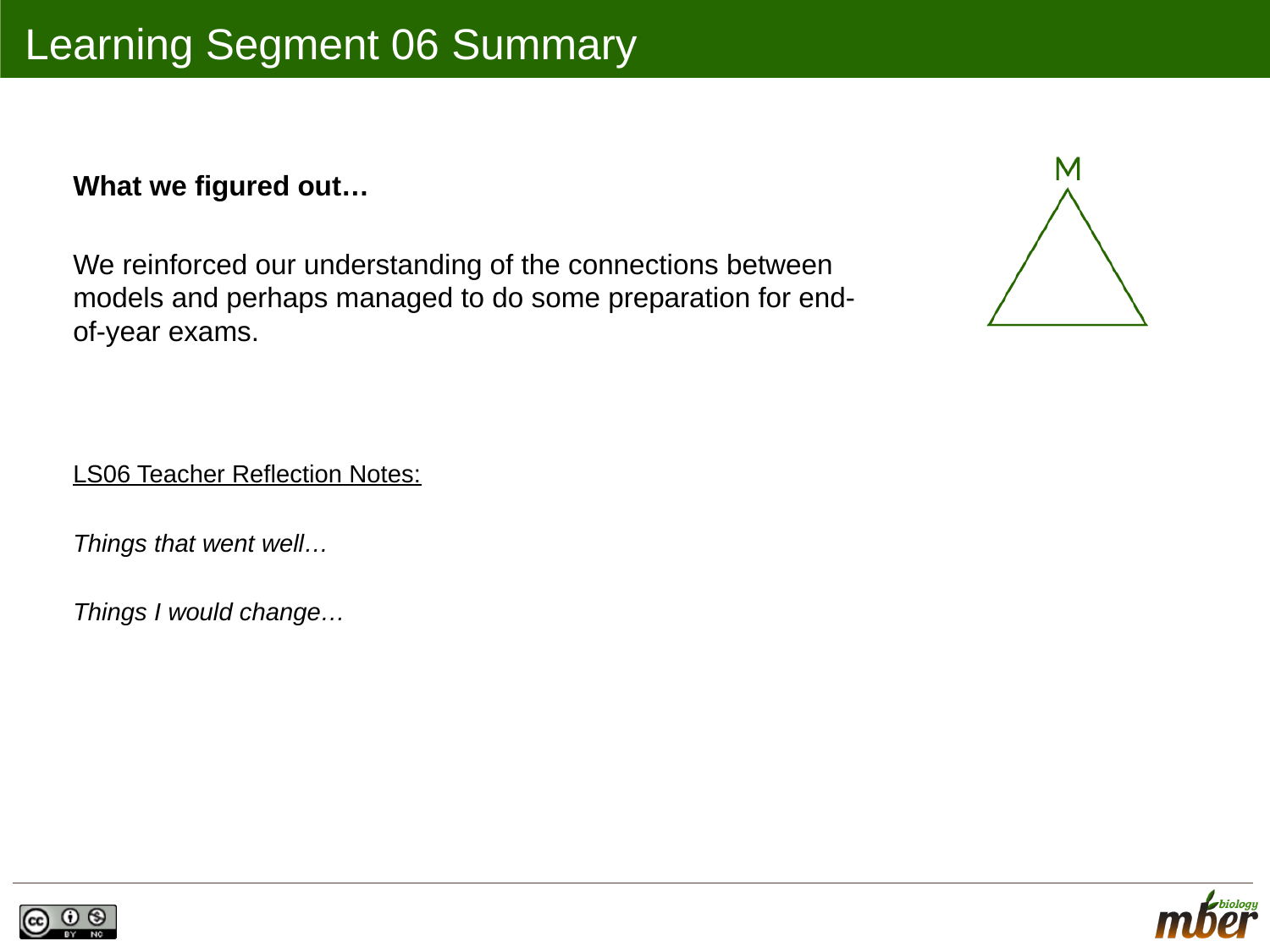

# Learning Segment 06 Summary
What we figured out…

We reinforced our understanding of the connections between models and perhaps managed to do some preparation for end-of-year exams.
LS06 Teacher Reflection Notes:

Things that went well…

Things I would change…